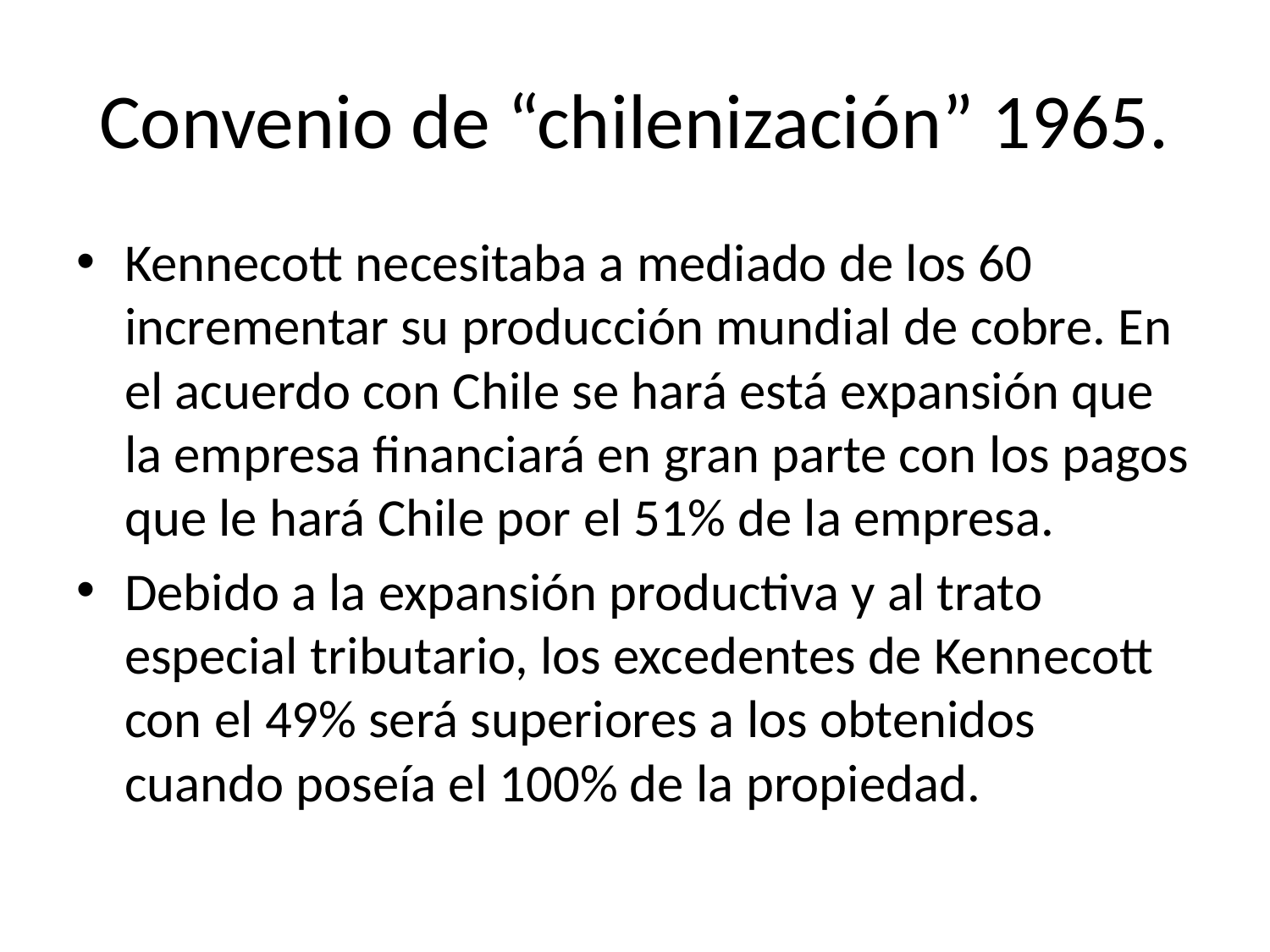

# Convenio de “chilenización” 1965.
Kennecott necesitaba a mediado de los 60 incrementar su producción mundial de cobre. En el acuerdo con Chile se hará está expansión que la empresa financiará en gran parte con los pagos que le hará Chile por el 51% de la empresa.
Debido a la expansión productiva y al trato especial tributario, los excedentes de Kennecott con el 49% será superiores a los obtenidos cuando poseía el 100% de la propiedad.